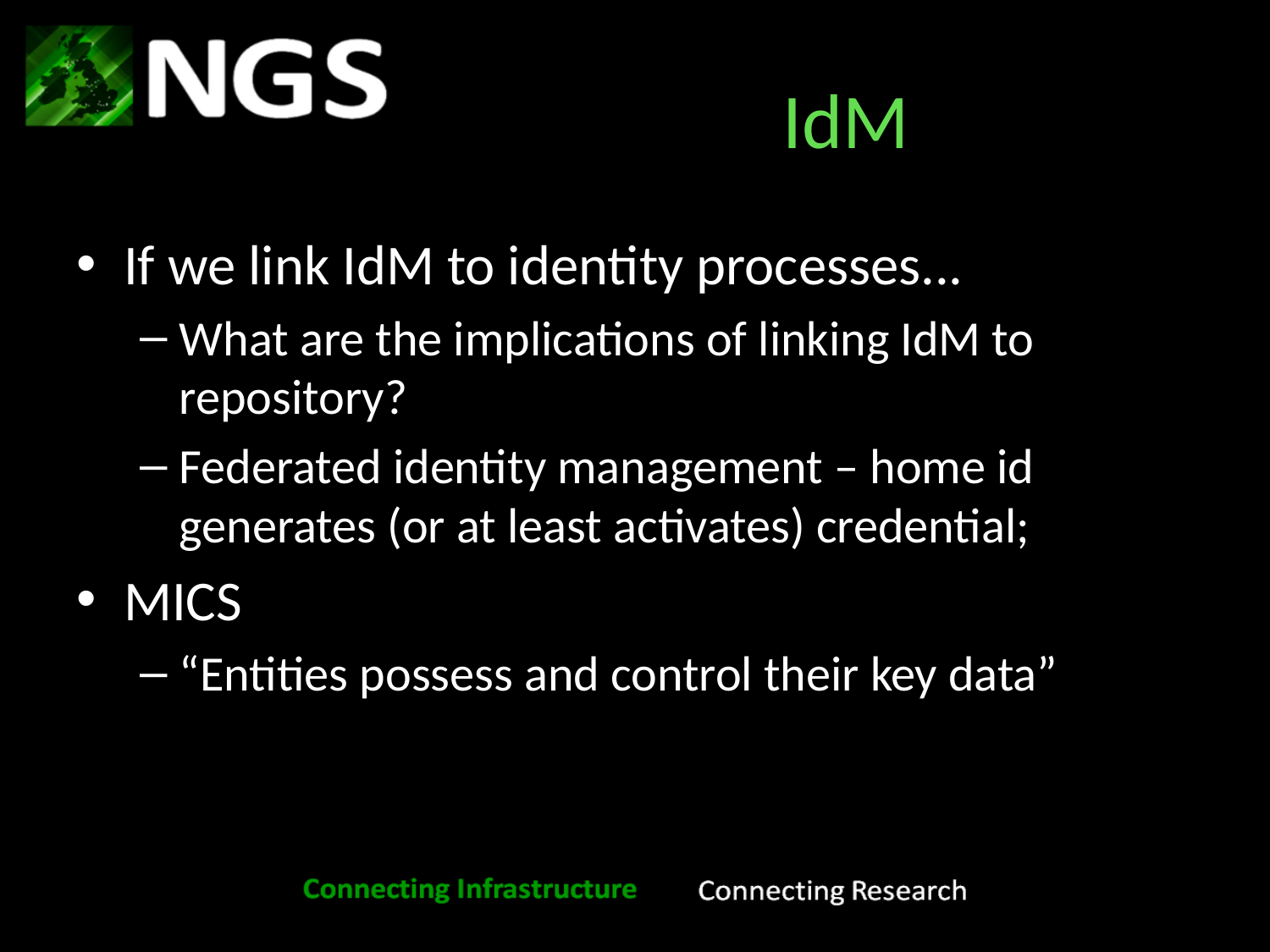

# IdM
If we link IdM to identity processes...
What are the implications of linking IdM to repository?
Federated identity management – home id generates (or at least activates) credential;
MICS
“Entities possess and control their key data”